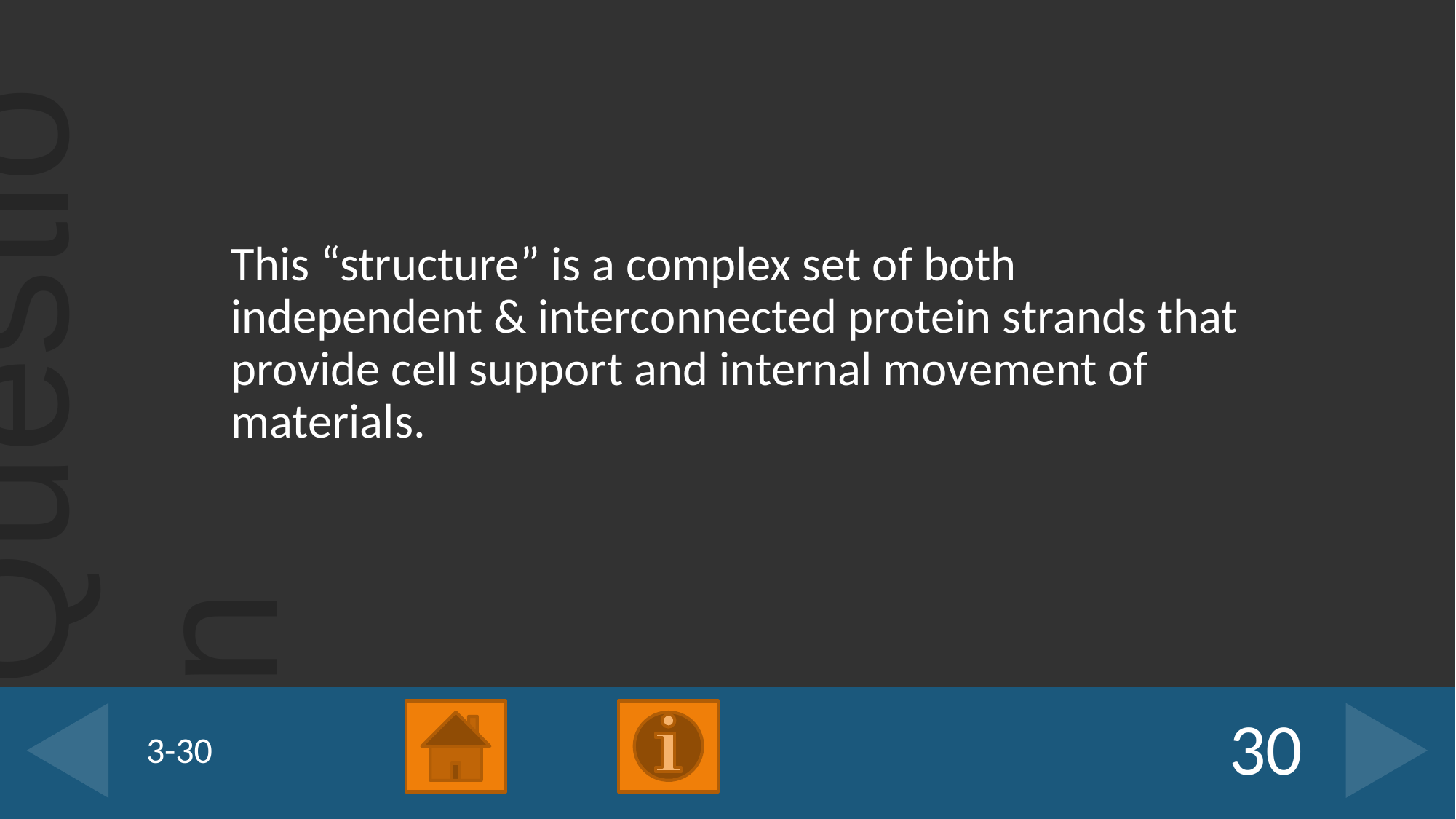

This “structure” is a complex set of both independent & interconnected protein strands that provide cell support and internal movement of materials.

# 3-30
30